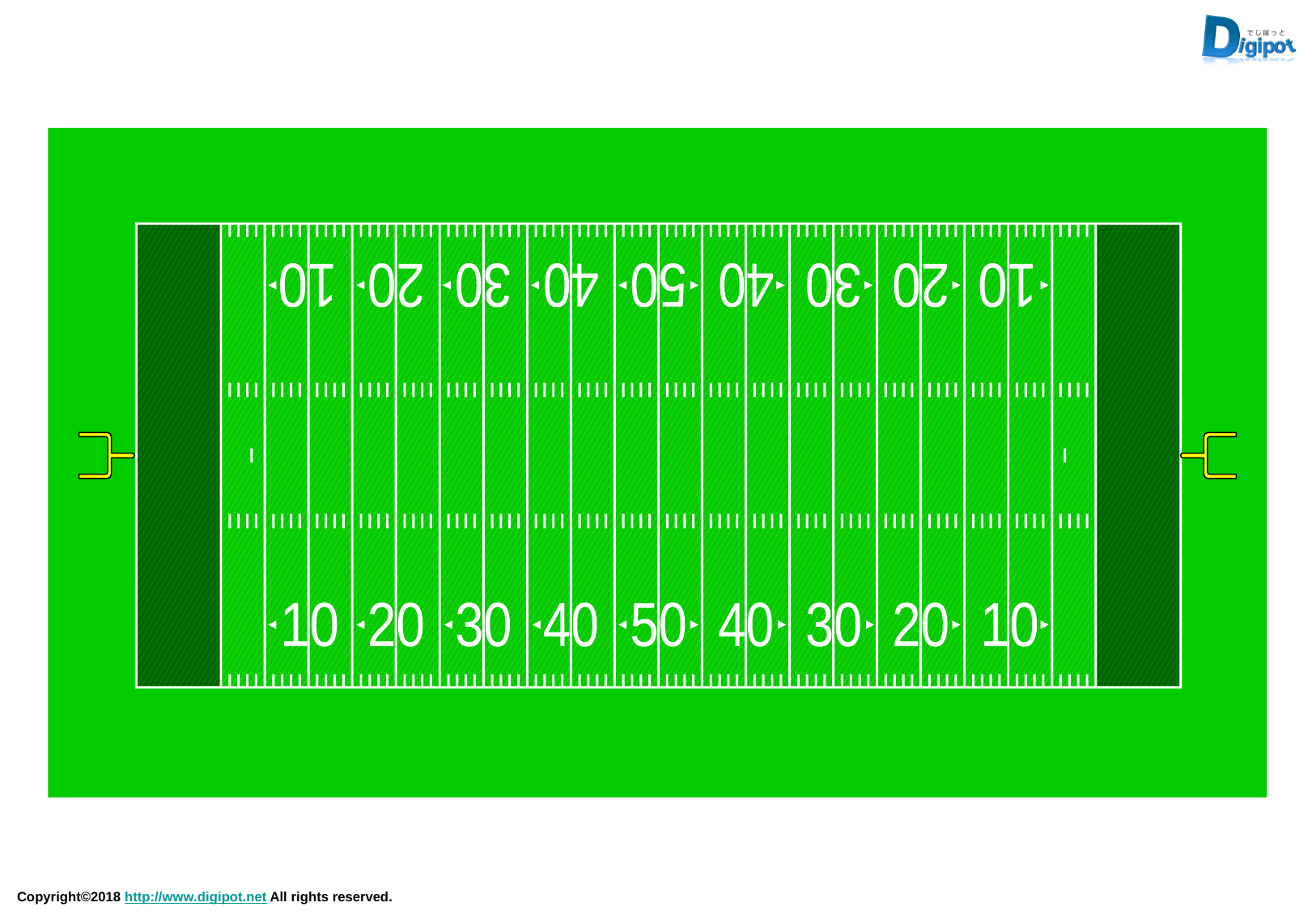

10
20
30
40
50
40
30
20
10

10
20
30
40
50
40
30
20
10